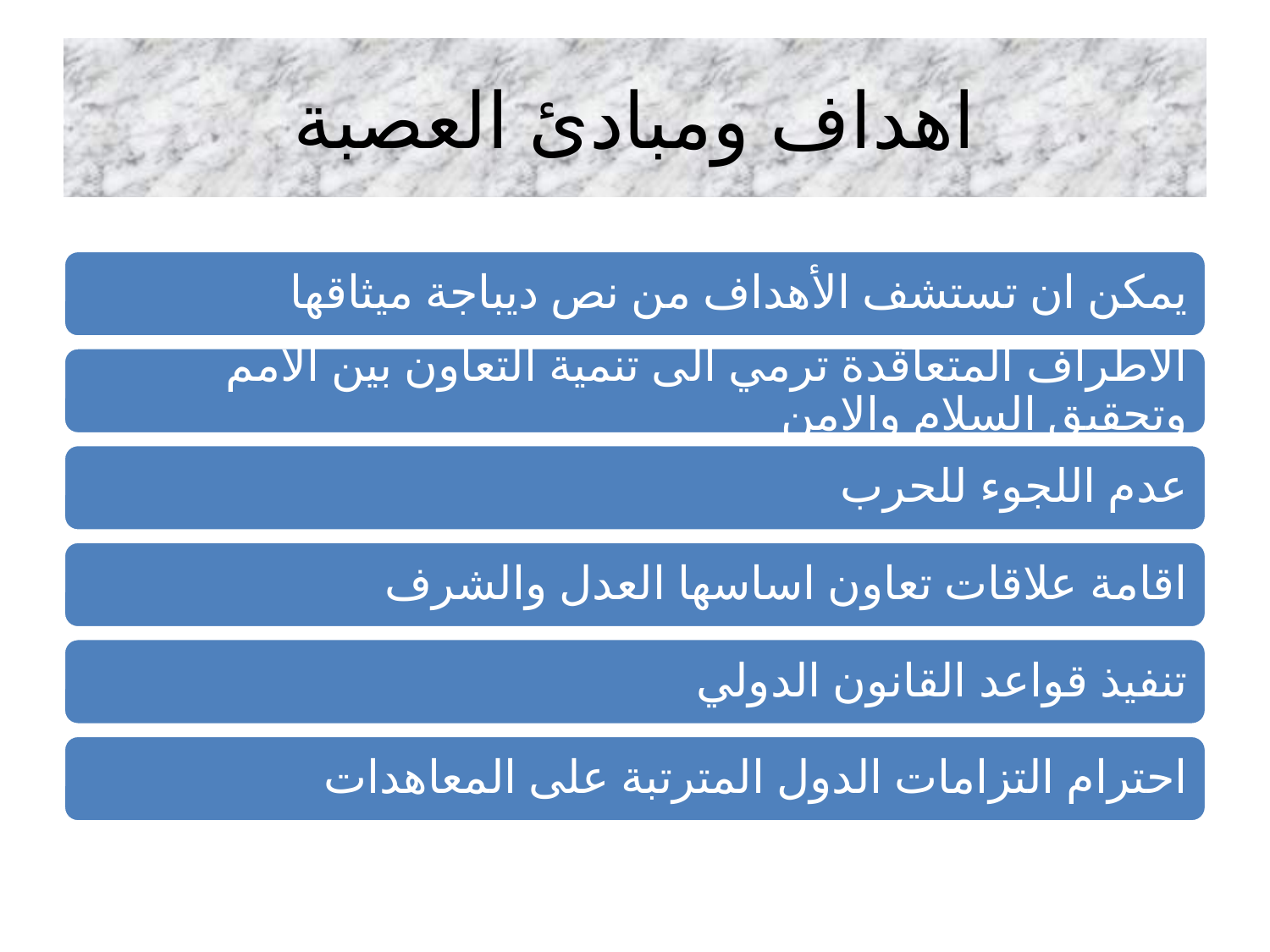

# اهداف ومبادئ العصبة
يمكن ان تستشف الأهداف من نص ديباجة ميثاقها
الأطراف المتعاقدة ترمي الى تنمية التعاون بين الأمم وتحقيق السلام والامن
عدم اللجوء للحرب
اقامة علاقات تعاون اساسها العدل والشرف
تنفيذ قواعد القانون الدولي
احترام التزامات الدول المترتبة على المعاهدات